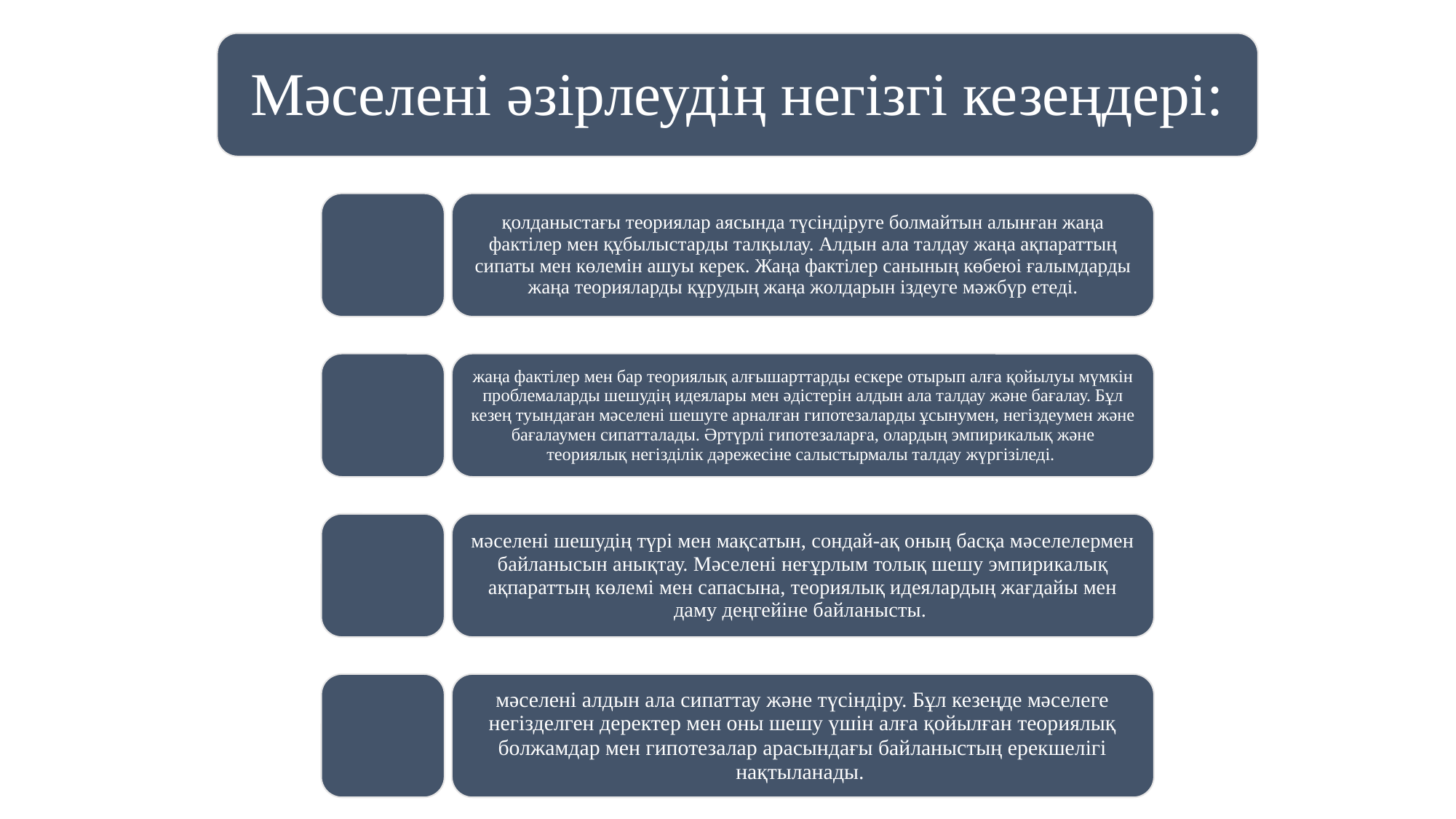

Мәселені әзірлеудің негізгі кезеңдері:
қолданыстағы теориялар аясында түсіндіруге болмайтын алынған жаңа фактілер мен құбылыстарды талқылау. Алдын ала талдау жаңа ақпараттың сипаты мен көлемін ашуы керек. Жаңа фактілер санының көбеюі ғалымдарды жаңа теорияларды құрудың жаңа жолдарын іздеуге мәжбүр етеді.
жаңа фактілер мен бар теориялық алғышарттарды ескере отырып алға қойылуы мүмкін проблемаларды шешудің идеялары мен әдістерін алдын ала талдау және бағалау. Бұл кезең туындаған мәселені шешуге арналған гипотезаларды ұсынумен, негіздеумен және бағалаумен сипатталады. Әртүрлі гипотезаларға, олардың эмпирикалық және теориялық негізділік дәрежесіне салыстырмалы талдау жүргізіледі.
мәселені шешудің түрі мен мақсатын, сондай-ақ оның басқа мәселелермен байланысын анықтау. Мәселені неғұрлым толық шешу эмпирикалық ақпараттың көлемі мен сапасына, теориялық идеялардың жағдайы мен даму деңгейіне байланысты.
мәселені алдын ала сипаттау және түсіндіру. Бұл кезеңде мәселеге негізделген деректер мен оны шешу үшін алға қойылған теориялық болжамдар мен гипотезалар арасындағы байланыстың ерекшелігі нақтыланады.